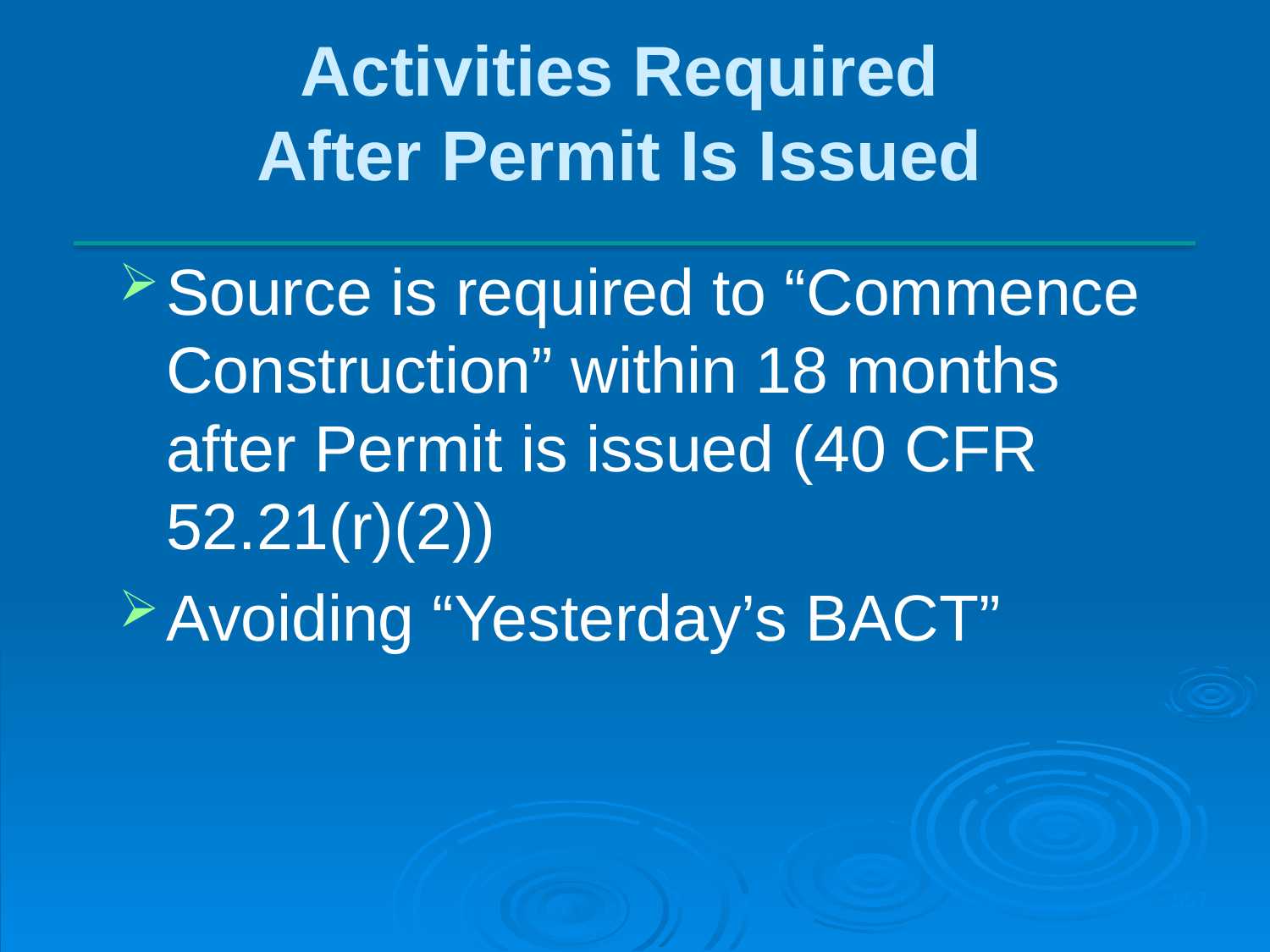

Activities Required
After Permit Is Issued
Source is required to “Commence Construction” within 18 months after Permit is issued (40 CFR 52.21(r)(2))
Avoiding “Yesterday’s BACT”
557